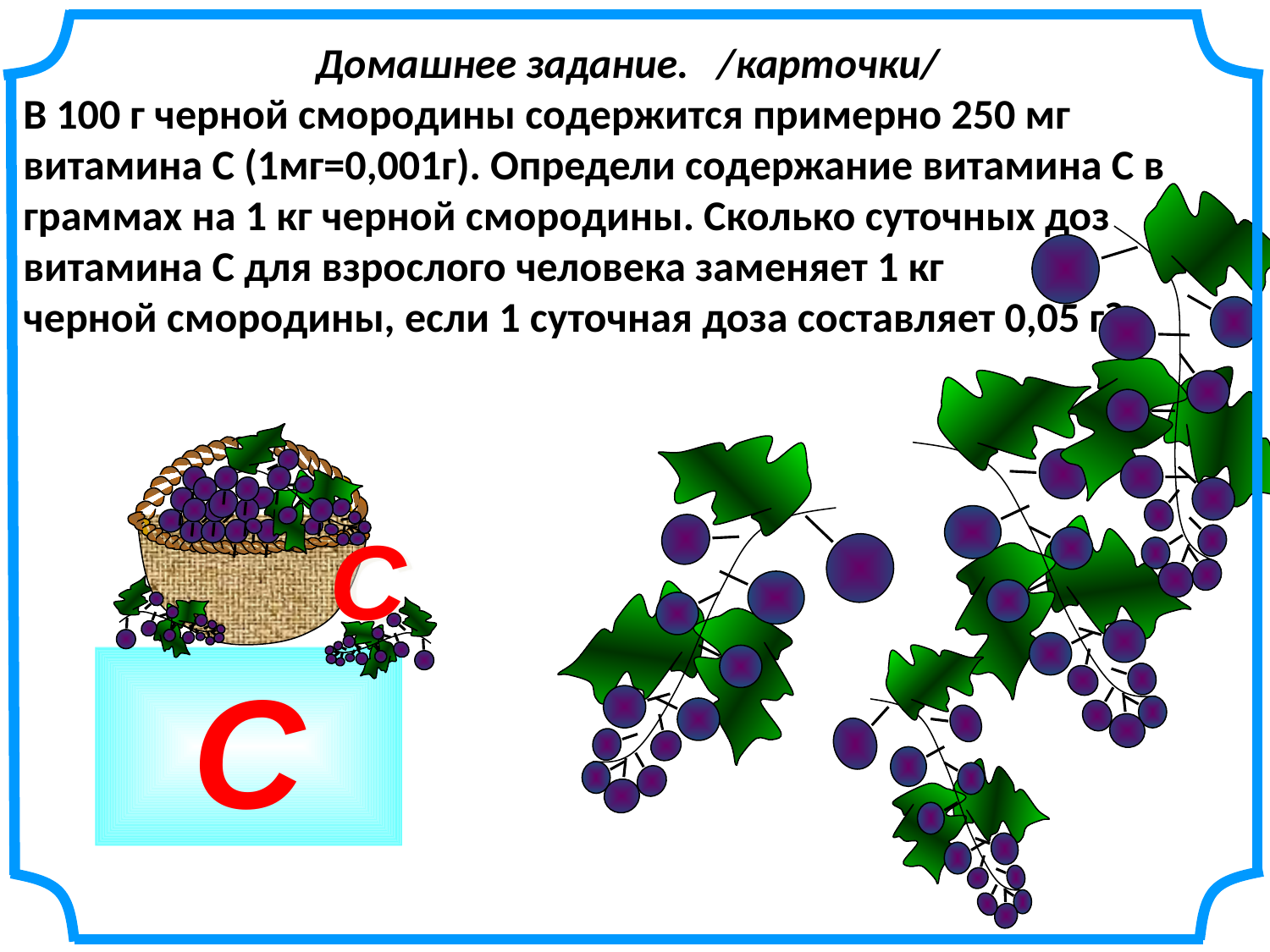

Домашнее задание.   /карточки/
В 100 г черной смородины содержится примерно 250 мг витамина С (1мг=0,001г). Определи содержание витамина С в граммах на 1 кг черной смородины. Сколько суточных доз витамина С для взрослого человека заменяет 1 кг
черной смородины, если 1 суточная доза составляет 0,05 г?

C

C